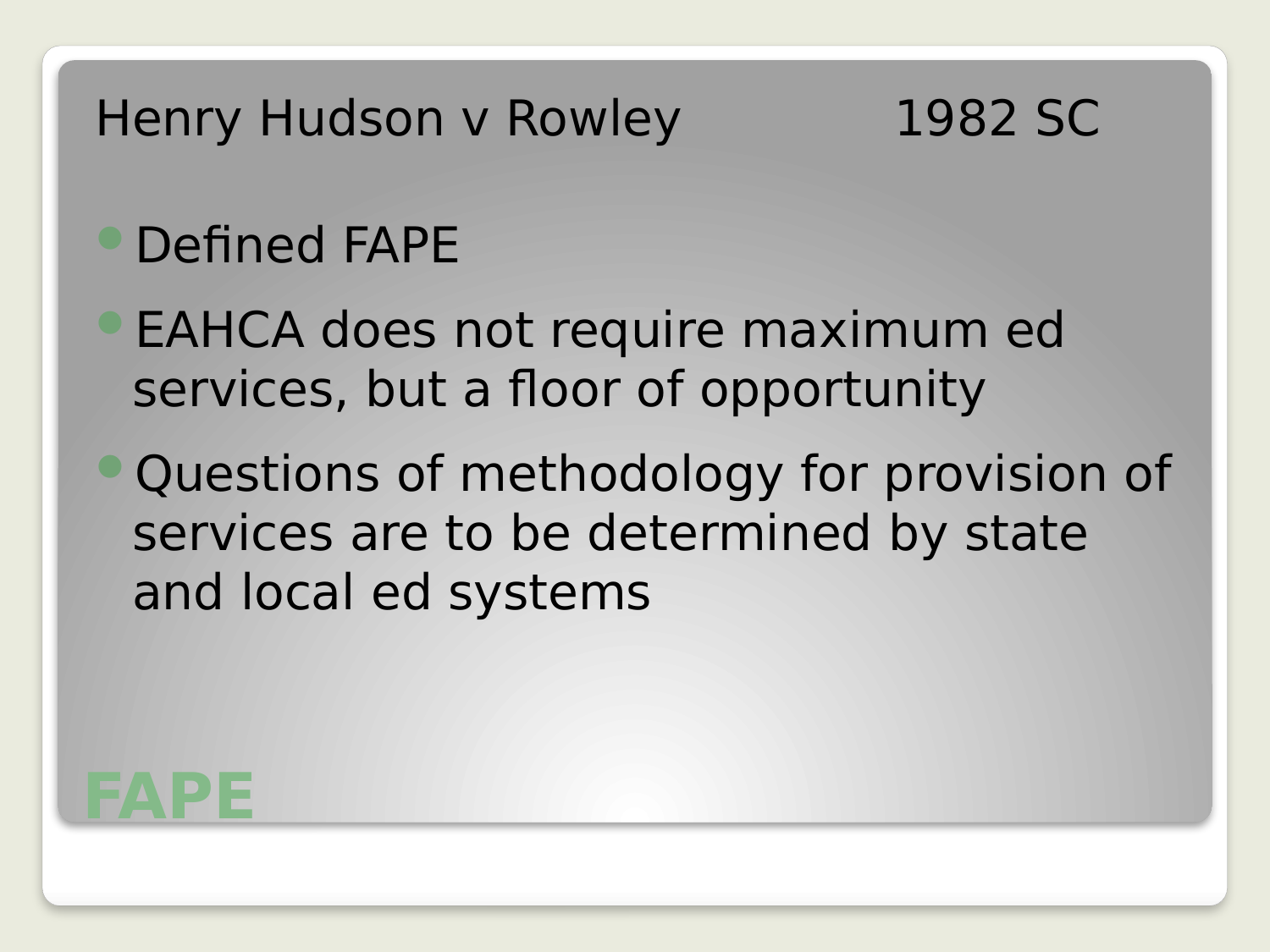

Henry Hudson v Rowley 		1982 SC

Defined FAPE

EAHCA does not require maximum ed services, but a floor of opportunity

Questions of methodology for provision of services are to be determined by state and local ed systems

# FAPE